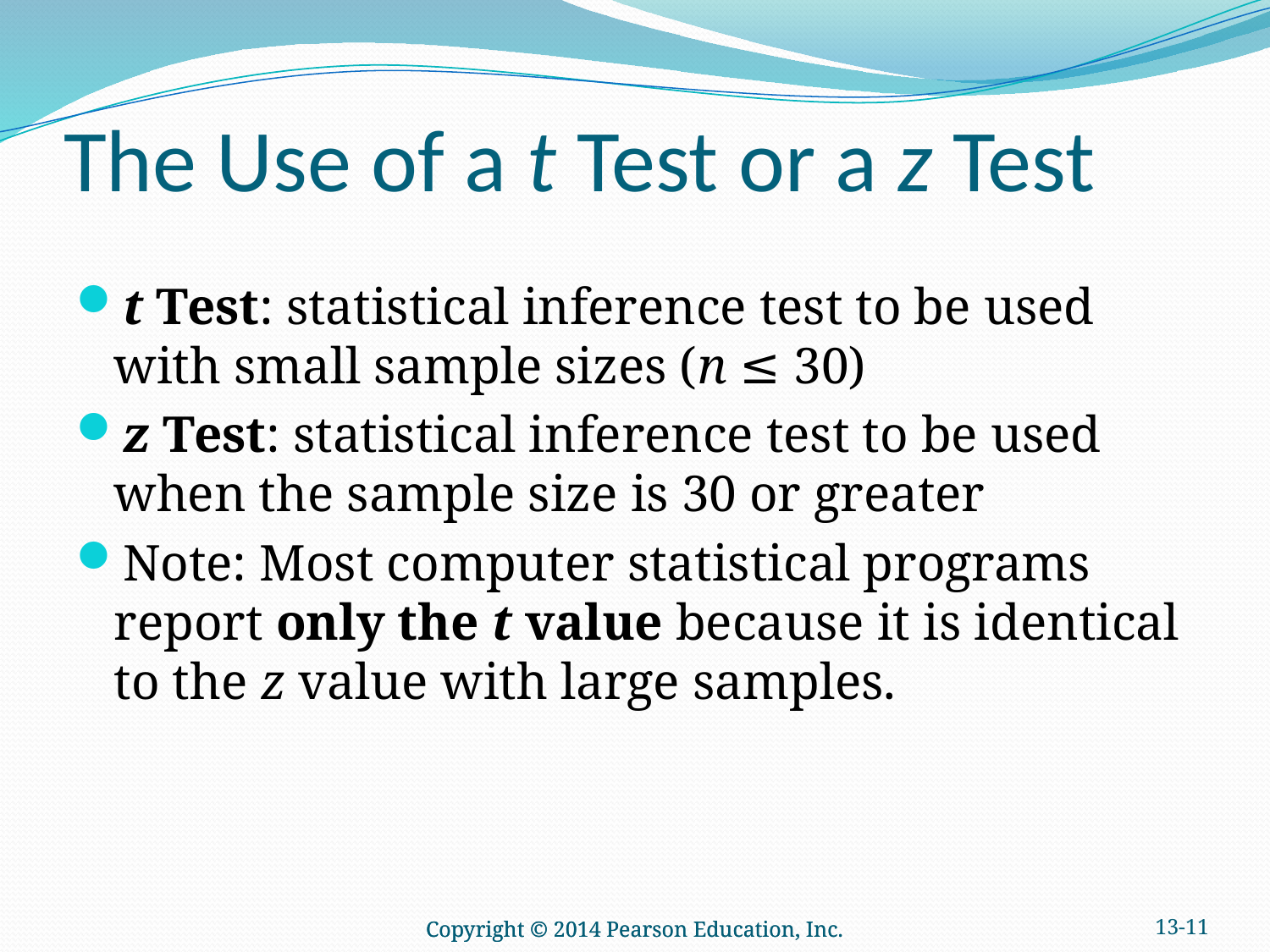

# The Use of a t Test or a z Test
t Test: statistical inference test to be used with small sample sizes (n ≤ 30)
z Test: statistical inference test to be used when the sample size is 30 or greater
Note: Most computer statistical programs report only the t value because it is identical to the z value with large samples.